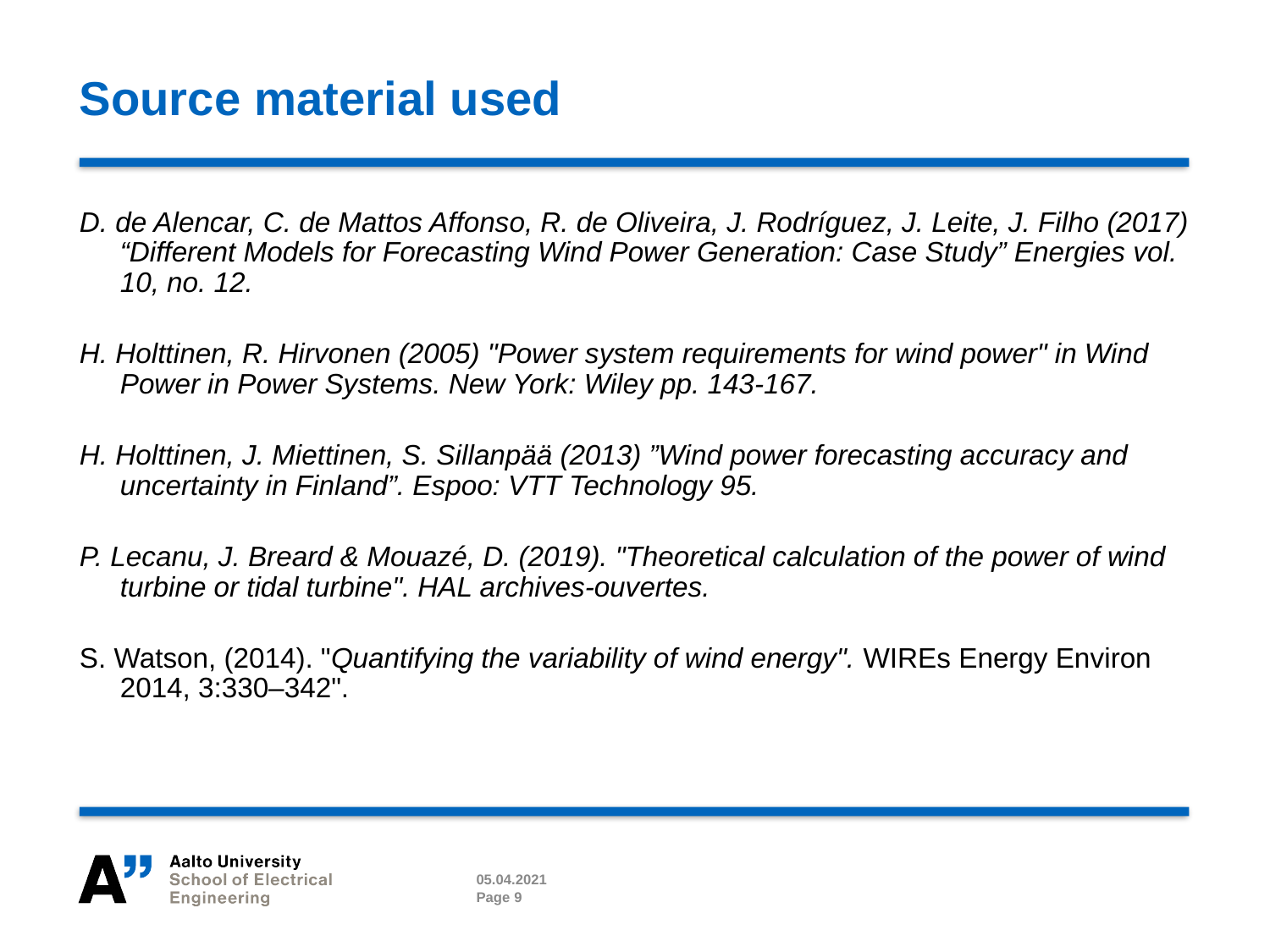

# Source material used
D. de Alencar, C. de Mattos Affonso, R. de Oliveira, J. Rodríguez, J. Leite, J. Filho (2017) “Different Models for Forecasting Wind Power Generation: Case Study” Energies vol. 10, no. 12.

H. Holttinen, R. Hirvonen (2005) "Power system requirements for wind power" in Wind Power in Power Systems. New York: Wiley pp. 143-167.

H. Holttinen, J. Miettinen, S. Sillanpää (2013) ”Wind power forecasting accuracy and uncertainty in Finland”. Espoo: VTT Technology 95.

P. Lecanu, J. Breard & Mouazé, D. (2019). "Theoretical calculation of the power of wind turbine or tidal turbine". HAL archives-ouvertes.

S. Watson, (2014). "Quantifying the variability of wind energy". WIREs Energy Environ 2014, 3:330–342".

05.04.2021
Page 9